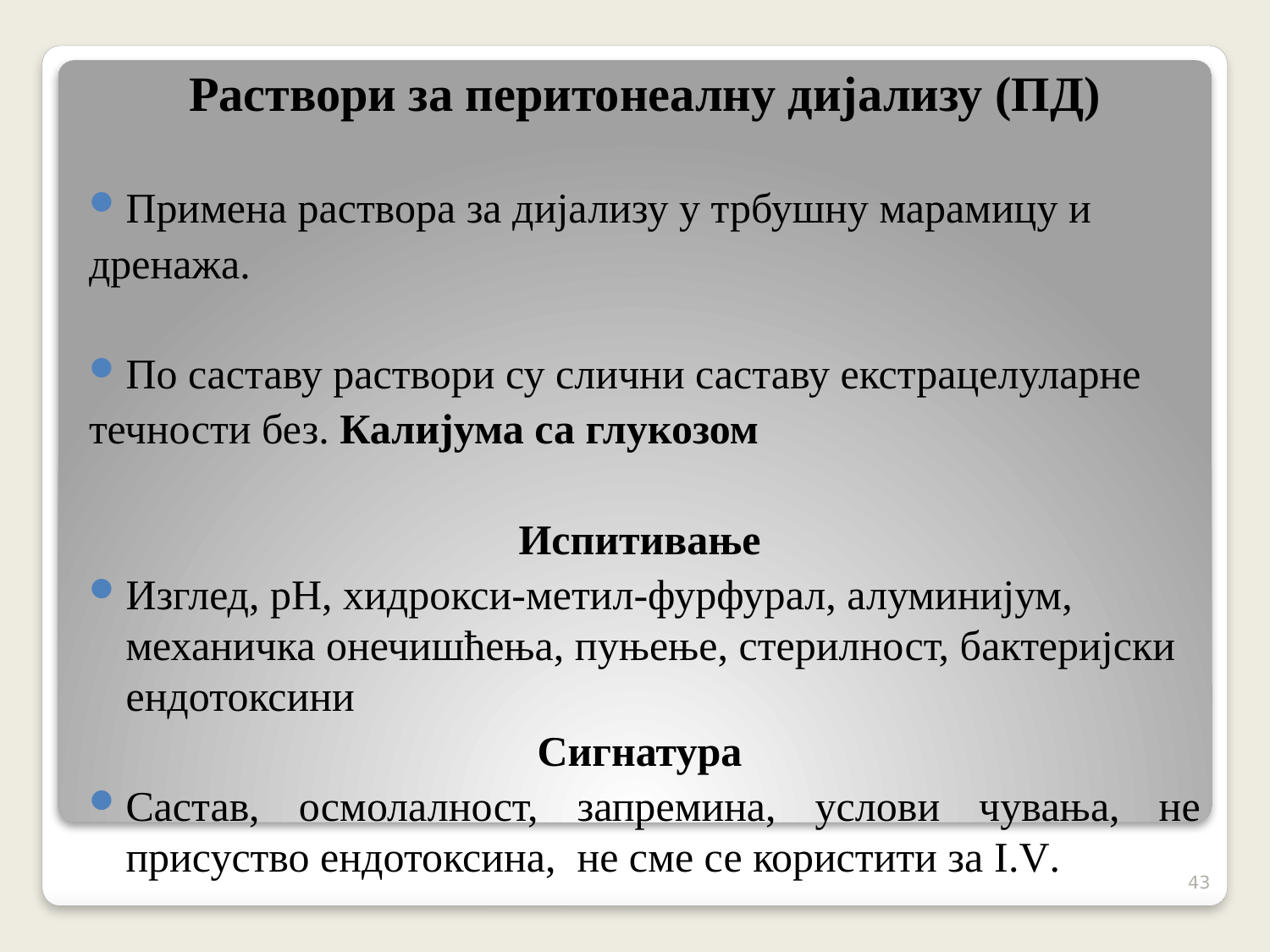

Раствори за перитонеалну дијализу (ПД)

Примена раствора за дијализу у трбушну марамицу и
дренажа.

По саставу раствори су слични саставу екстрацелуларне
течности без. Калијума са глукозом

Испитивање
Изглед, pH, хидрокси-метил-фурфурал, алуминијум, механичка онечишћења, пуњење, стерилност, бактеријски ендотоксини
Сигнатура
Састав, осмолалност, запремина, услови чувања, не присуство ендотоксина,  не сме се користити за I.V.
43